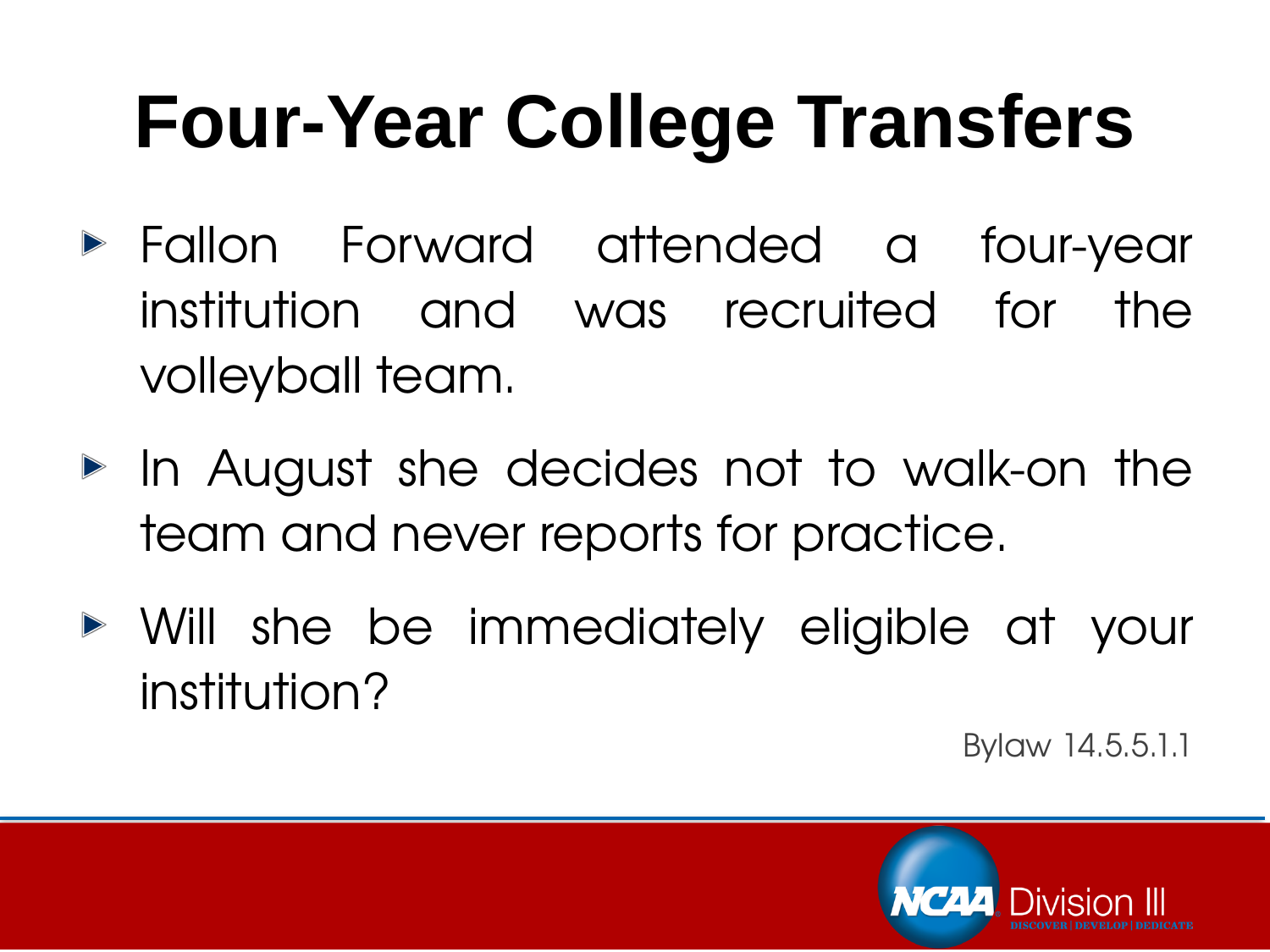

# Four-Year College Transfers
Fallon Forward attended a four-year institution and was recruited for the volleyball team.

In August she decides not to walk-on the team and never reports for practice.

Will she be immediately eligible at your institution?
Bylaw 14.5.5.1.1